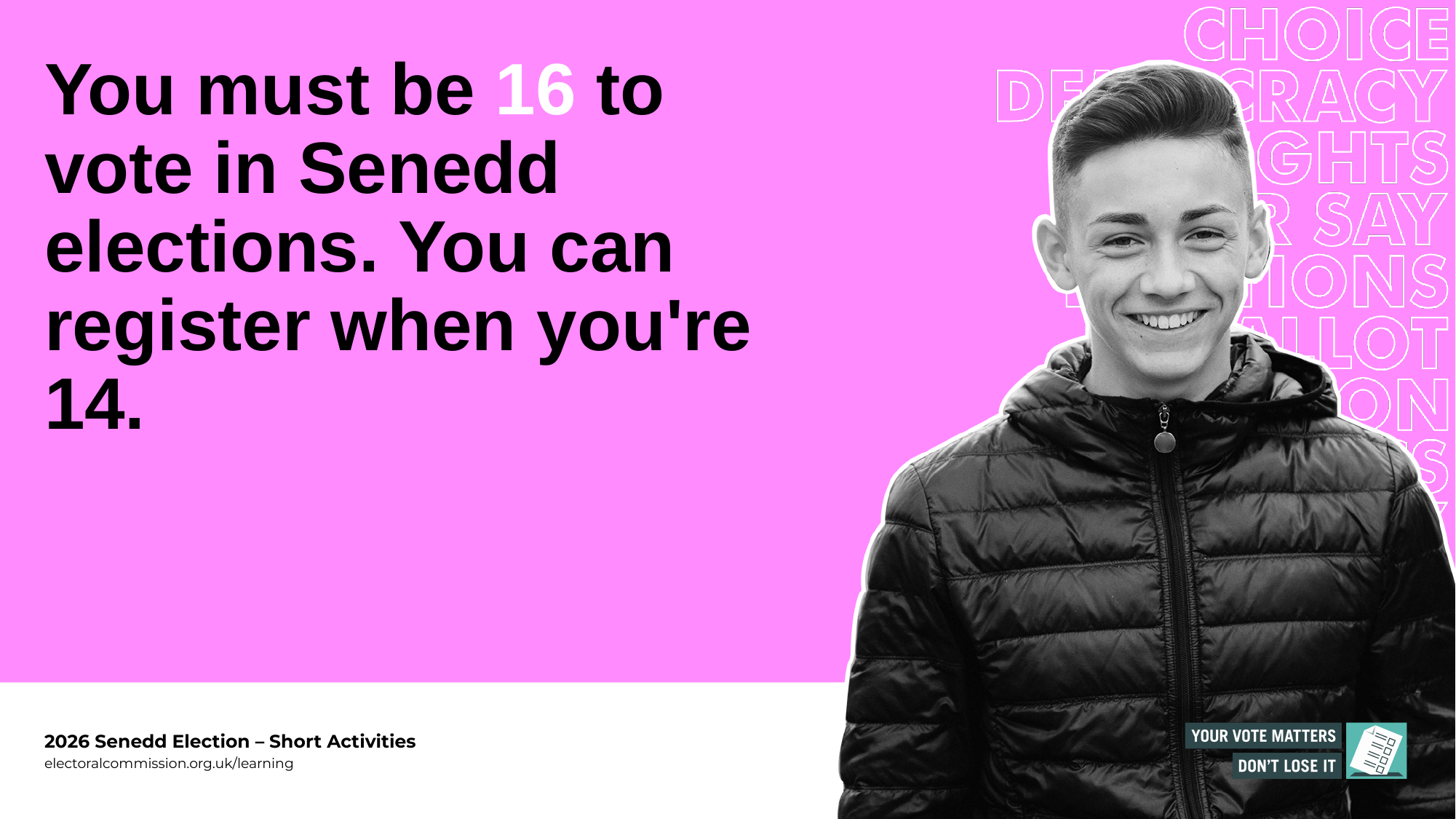

# You must be 16 to vote in Senedd elections. You can register when you're 14.
2026 Senedd Election – Short Activities